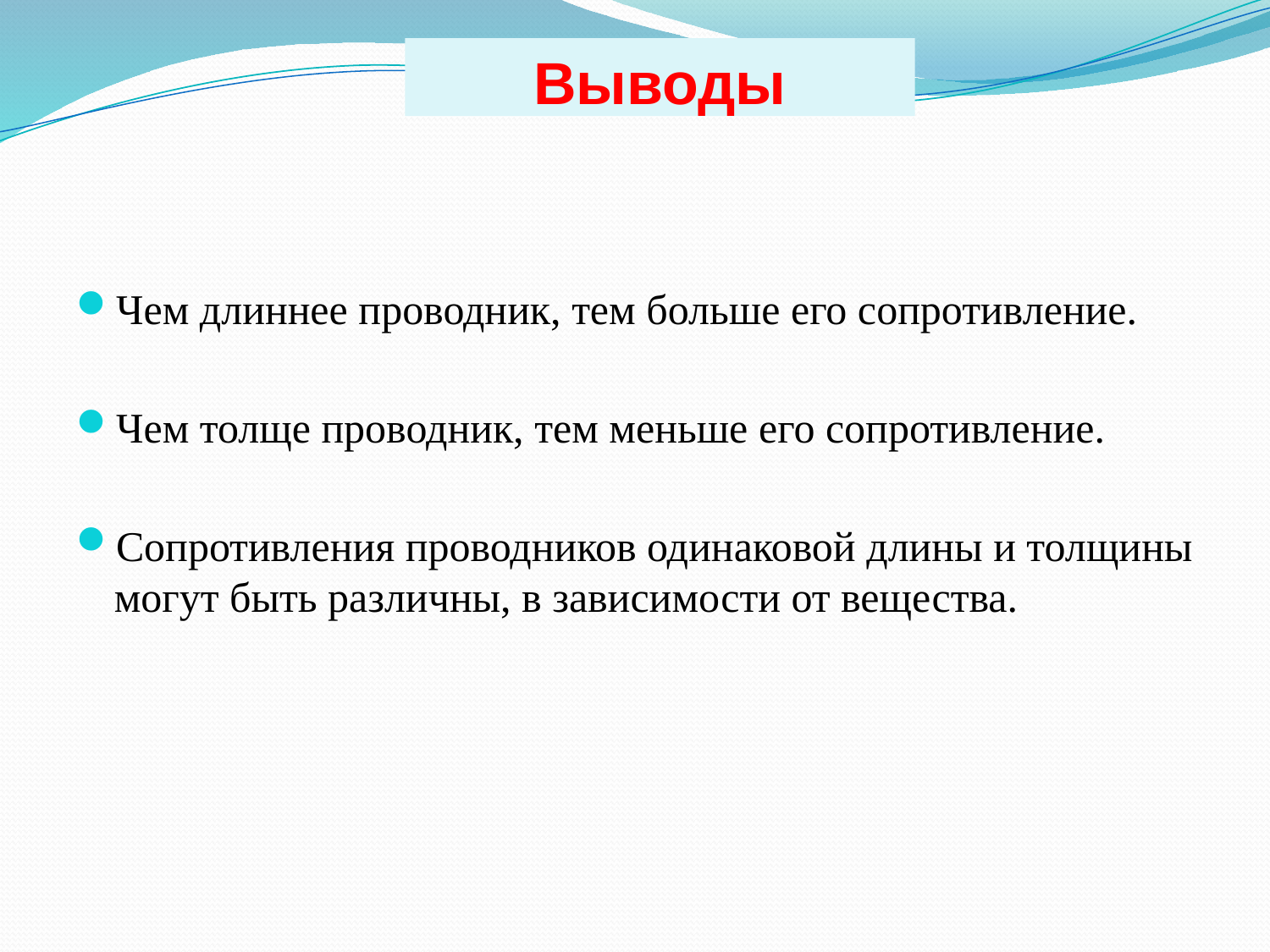

# Выводы
Чем длиннее проводник, тем больше его сопротивление.

Чем толще проводник, тем меньше его сопротивление.

Сопротивления проводников одинаковой длины и толщины могут быть различны, в зависимости от вещества.